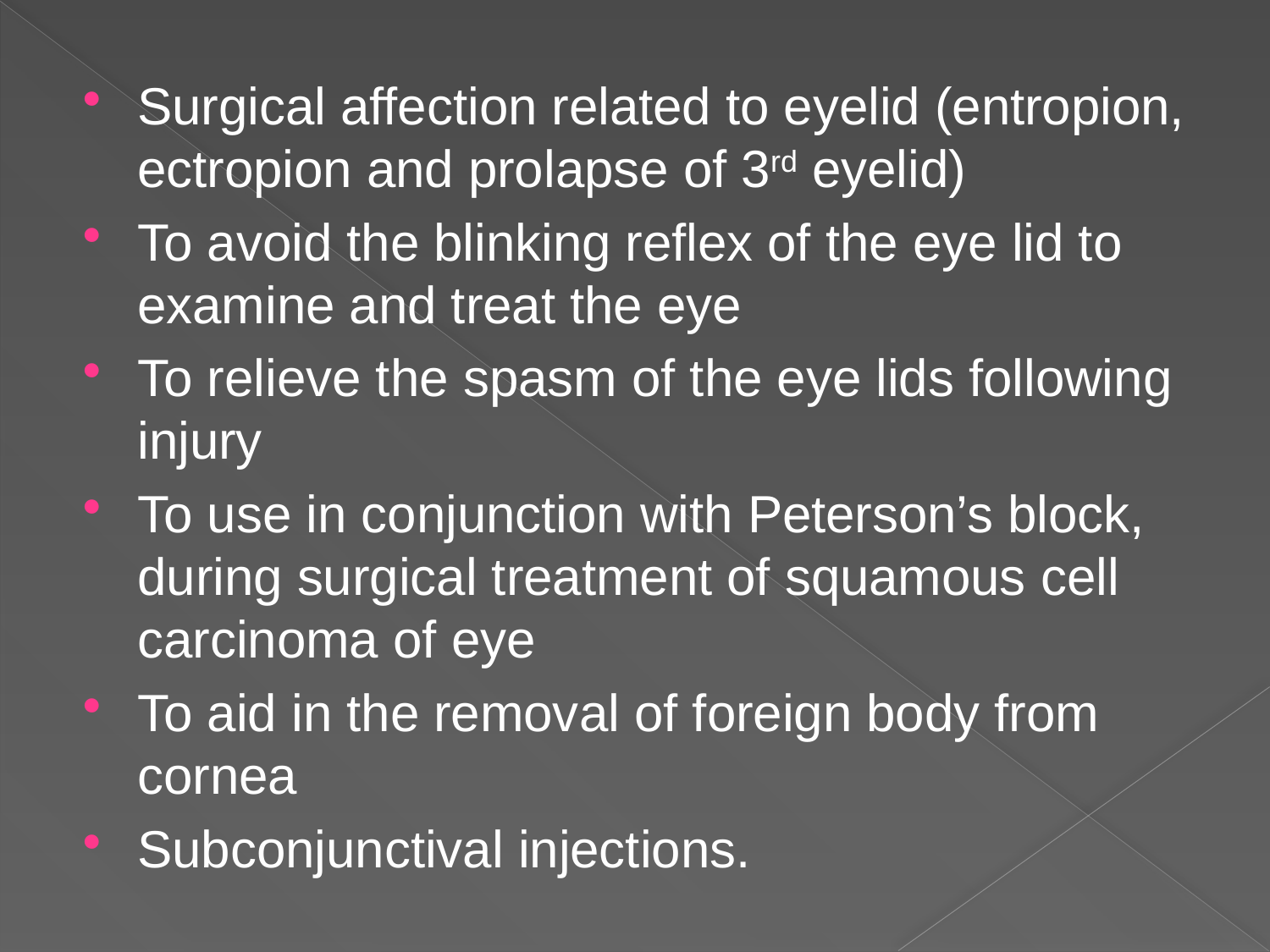

Surgical affection related to eyelid (entropion, ectropion and prolapse of 3rd eyelid)
To avoid the blinking reflex of the eye lid to examine and treat the eye
To relieve the spasm of the eye lids following injury
To use in conjunction with Peterson’s block, during surgical treatment of squamous cell carcinoma of eye
To aid in the removal of foreign body from cornea
Subconjunctival injections.